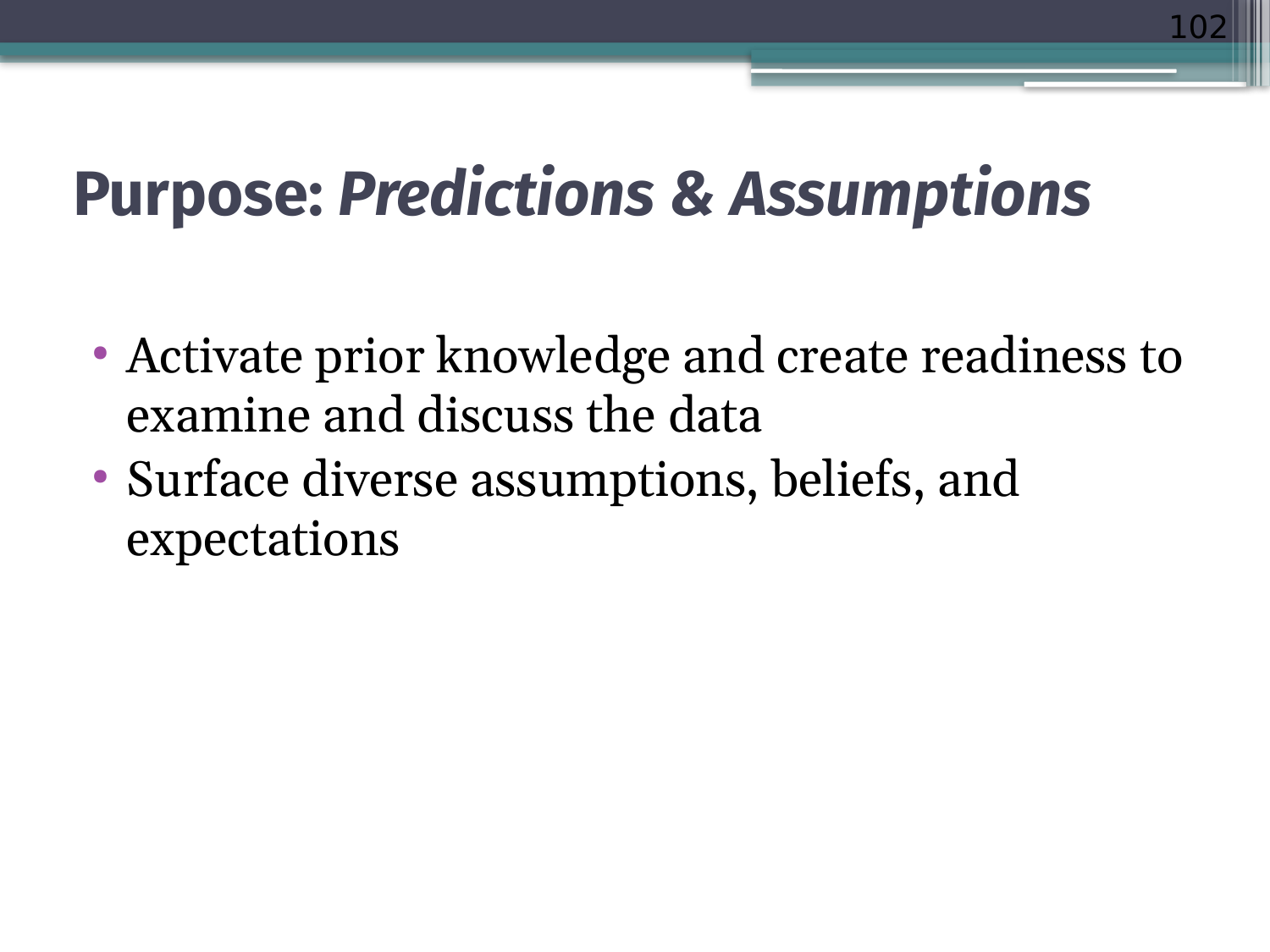

102
# Purpose: Predictions & Assumptions
Activate prior knowledge and create readiness to examine and discuss the data
Surface diverse assumptions, beliefs, and expectations